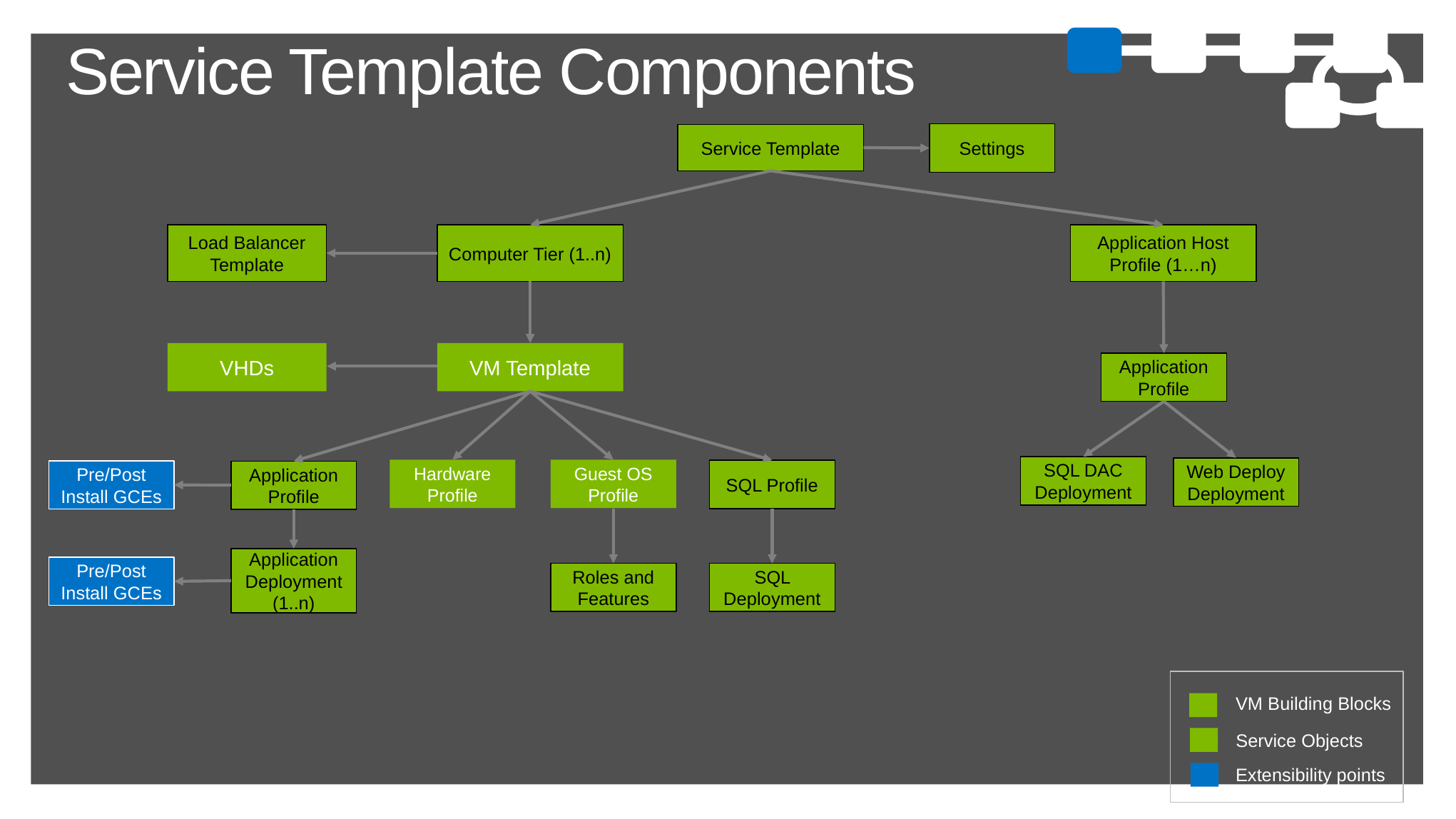

# Service Template Components

Settings
Service Template
Load Balancer Template
Computer Tier (1..n)
Application Host Profile (1…n)
VHDs
VM Template
Application Profile
SQL DAC Deployment
Web Deploy
Deployment
Hardware Profile
Guest OS Profile
SQL Profile
Pre/Post Install GCEs
Application Profile
Application Deployment (1..n)
Pre/Post Install GCEs
Roles and Features
SQL Deployment

VM Building Blocks

Service Objects

Extensibility points